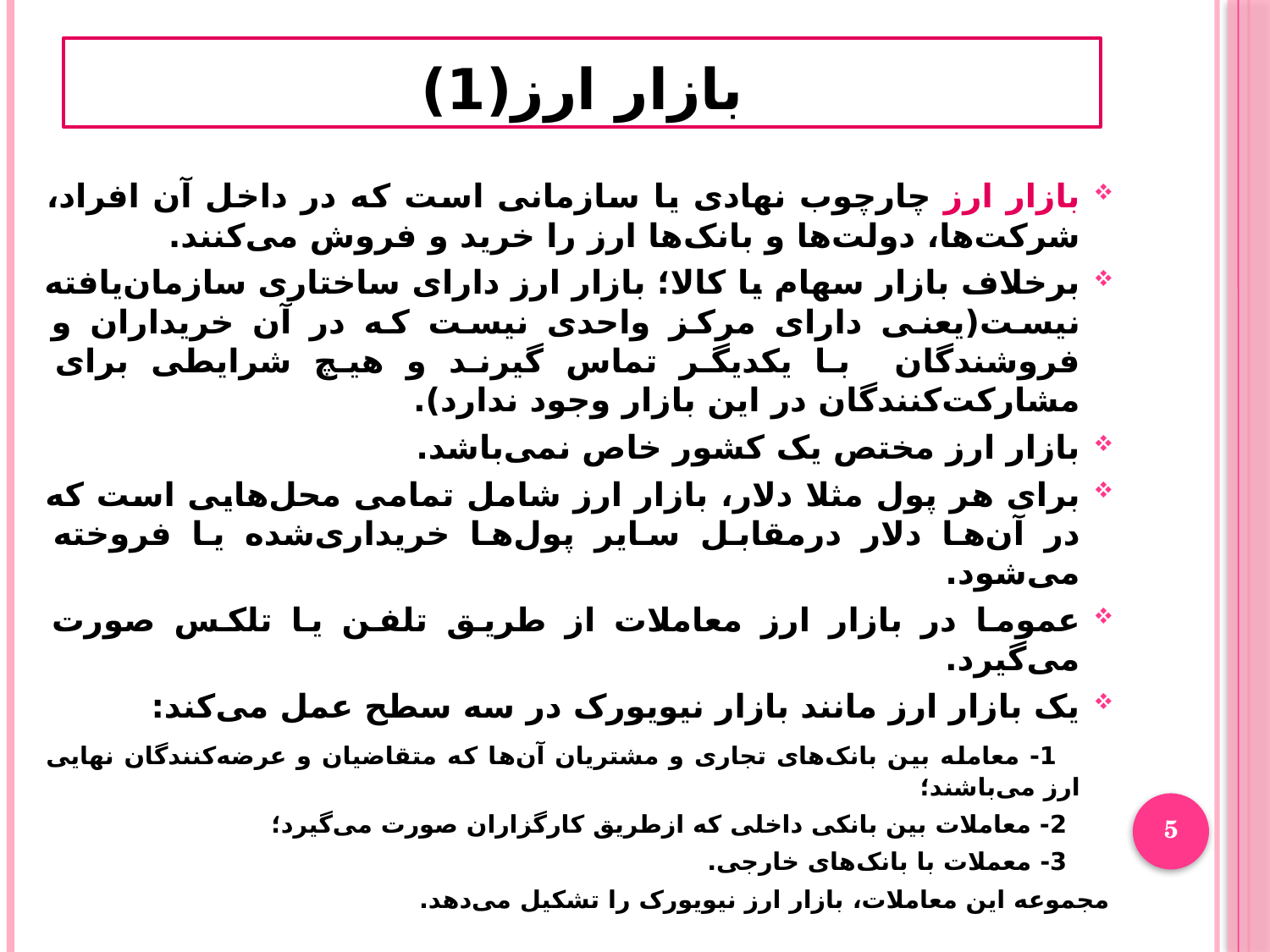

# بازار ارز(1)
بازار ارز چارچوب نهادی یا سازمانی است که در داخل آن افراد، شرکت‌ها، دولت‌ها و بانک‌ها ارز را خرید و فروش می‌کنند.
برخلاف بازار سهام یا کالا؛ بازار ارز دارای ساختاری سازمان‌یافته نیست(یعنی دارای مرکز واحدی نیست که در آن خریداران و فروشندگان  با یکدیگر تماس گیرند و هیچ شرایطی برای مشارکت‌کنندگان در این بازار وجود ندارد).
بازار ارز مختص یک کشور خاص نمی‌باشد.
برای هر پول مثلا دلار، بازار ارز شامل تمامی محل‌هایی است که در آن‌ها دلار درمقابل سایر پول‌ها خریداری‌شده یا فروخته می‌شود.
عموما در بازار ارز معاملات از طریق تلفن یا تلکس صورت می‌گیرد.
یک بازار ارز مانند بازار نیویورک در سه سطح عمل می‌کند:
    1- معامله بین بانک‌های تجاری و مشتریان آن‌ها که متقاضیان و عرضه‌کنندگان نهایی ارز می‌باشند؛
     2- معاملات بین بانکی داخلی که ازطریق کارگزاران صورت می‌گیرد؛
     3- معملات با بانک‌های خارجی.
مجموعه این معاملات، بازار ارز نیویورک را تشکیل می‌دهد.
5